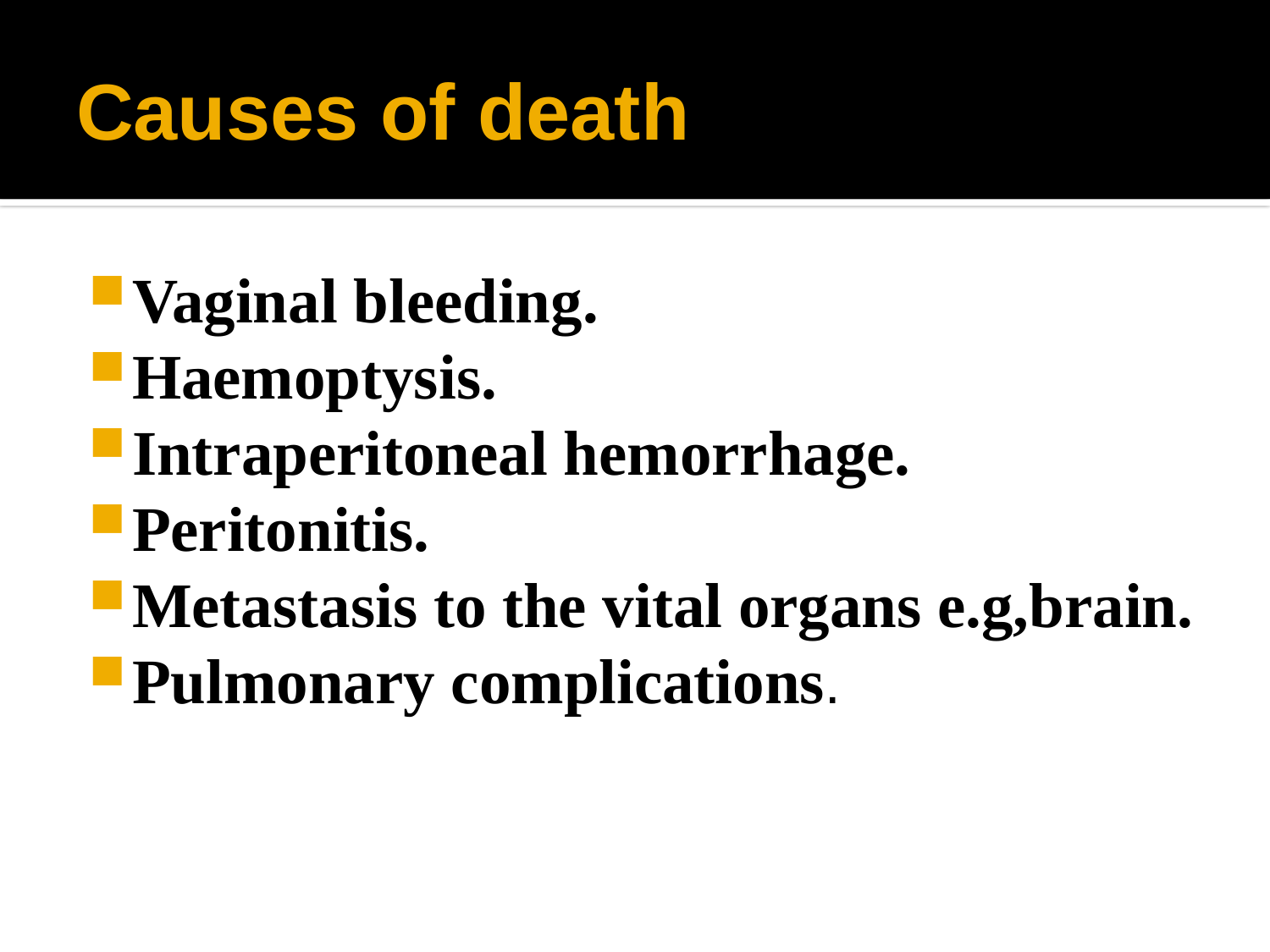

# Causes of death
Vaginal bleeding.
Haemoptysis.
Intraperitoneal hemorrhage.
Peritonitis.
Metastasis to the vital organs e.g,brain.
Pulmonary complications.